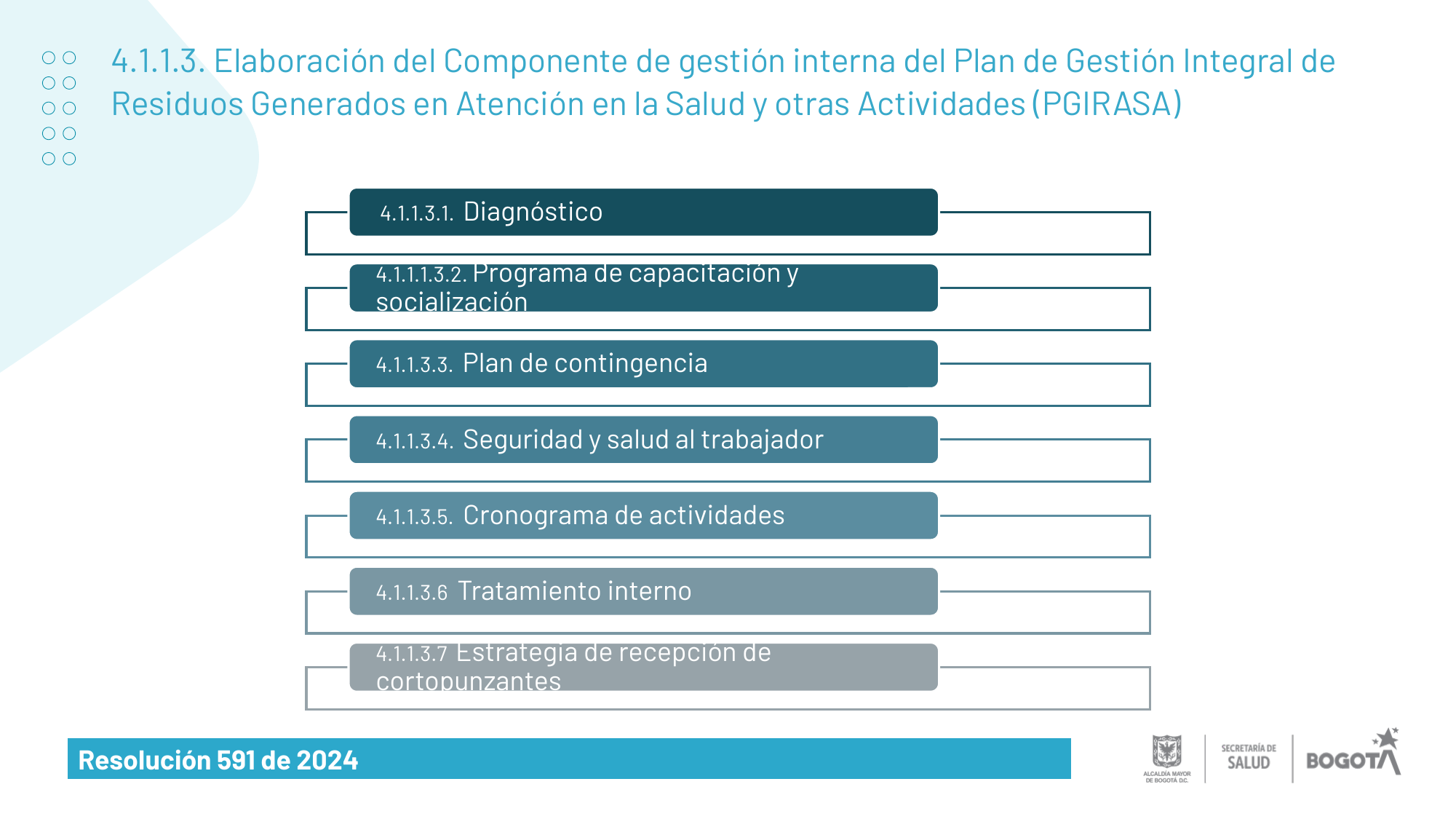

# 4.1.1.3. Elaboración del Componente de gestión interna del Plan de Gestión Integral de Residuos Generados en Atención en la Salud y otras Actividades (PGIRASA)
 4.1.1.3.1.  Diagnóstico
4.1.1.1.3.2. Programa de capacitación y socialización
4.1.1.3.3.  Plan de contingencia
4.1.1.3.4.  Seguridad y salud al trabajador
4.1.1.3.5.  Cronograma de actividades
4.1.1.3.6  Tratamiento interno
4.1.1.3.7  Estrategia de recepción de cortopunzantes

| Resolución 591 de 2024 |
| --- |